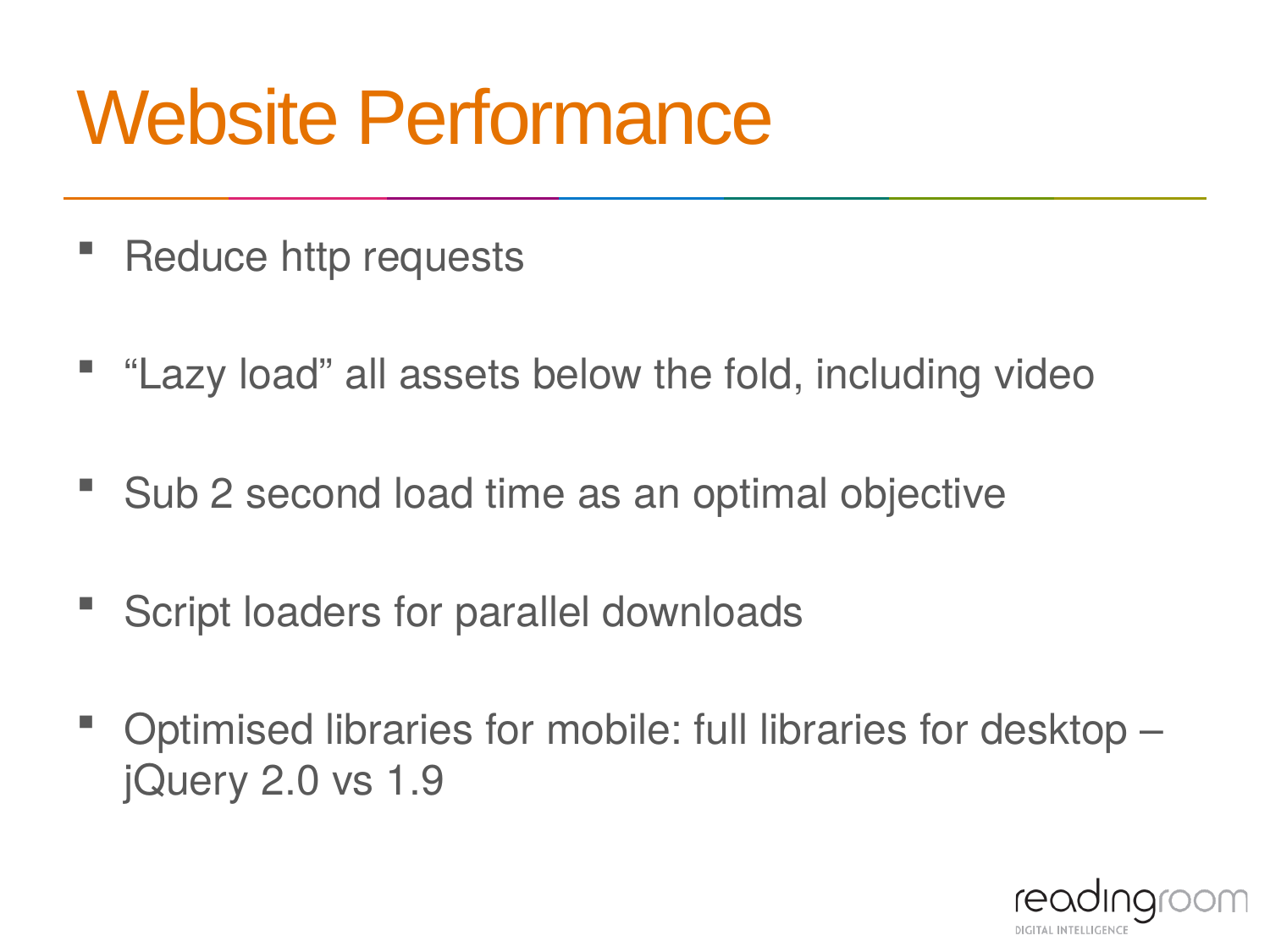

# Website Performance
Reduce http requests

“Lazy load” all assets below the fold, including video

Sub 2 second load time as an optimal objective

Script loaders for parallel downloads

Optimised libraries for mobile: full libraries for desktop – jQuery 2.0 vs 1.9